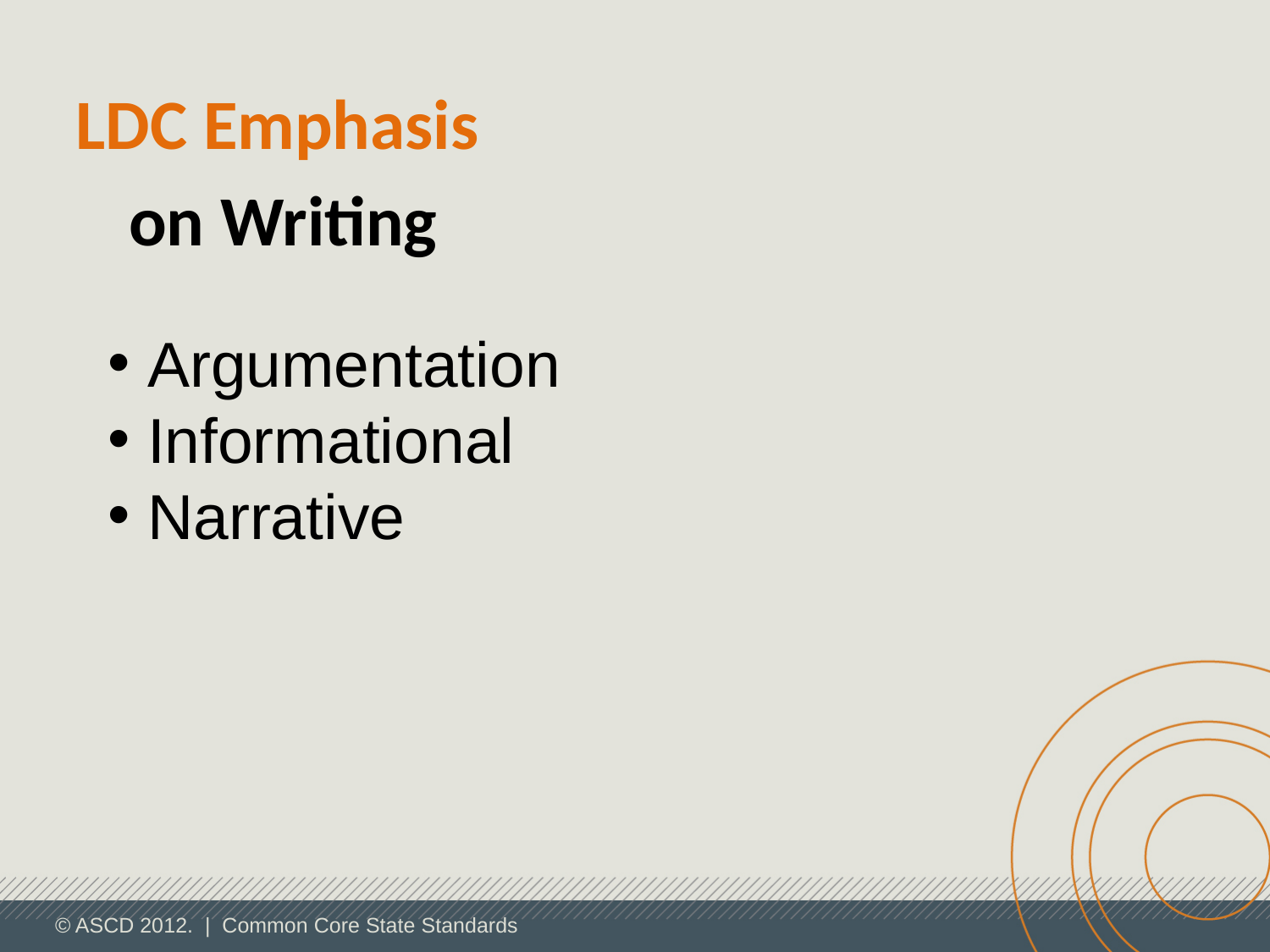

LDC Emphasis
on Writing
Argumentation
Informational
Narrative
© ASCD 2012.  |  Common Core State Standards